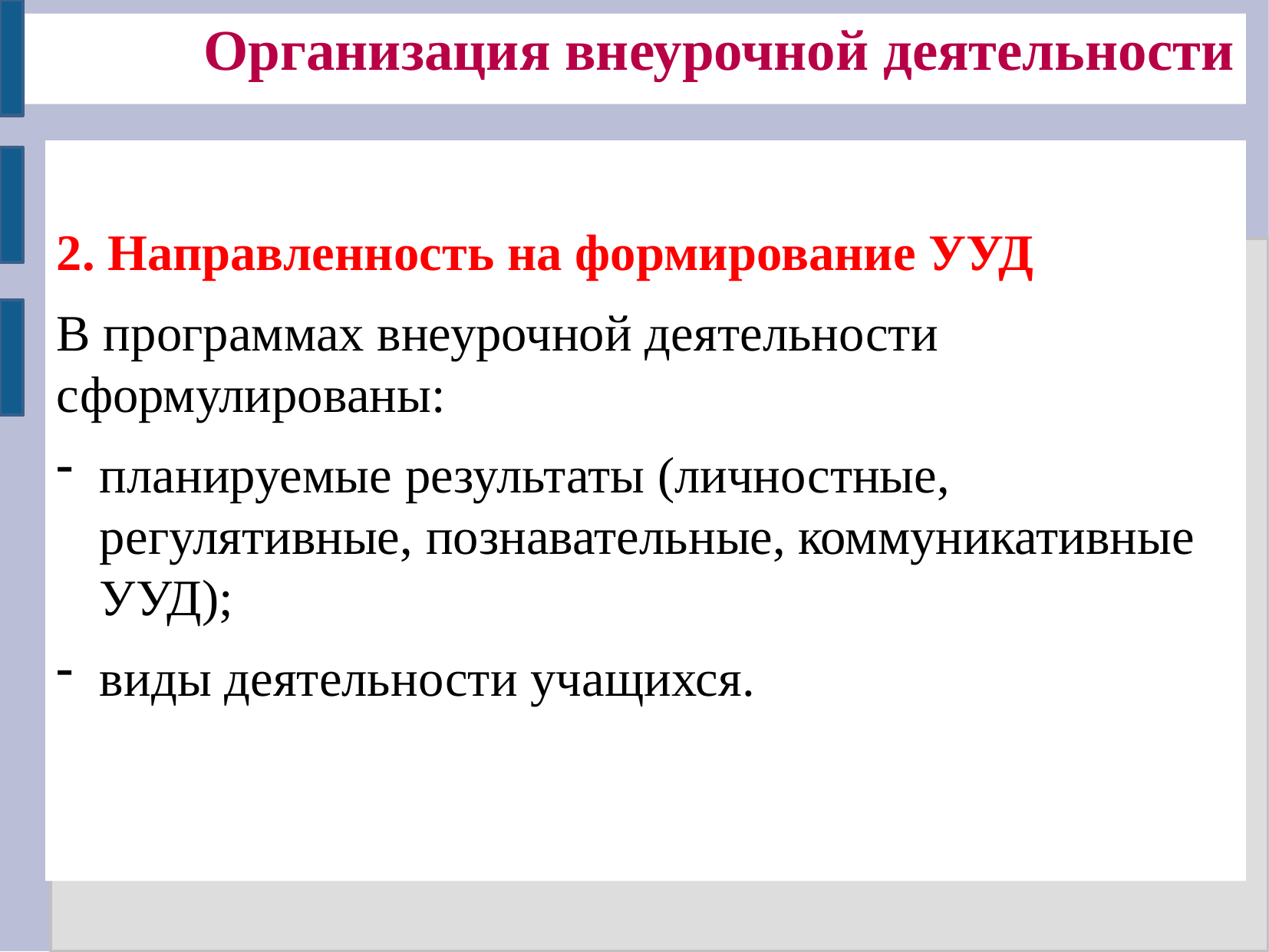

Организация внеурочной деятельности

2. Направленность на формирование УУД
В программах внеурочной деятельности сформулированы:
планируемые результаты (личностные, регулятивные, познавательные, коммуникативные УУД);
виды деятельности учащихся.